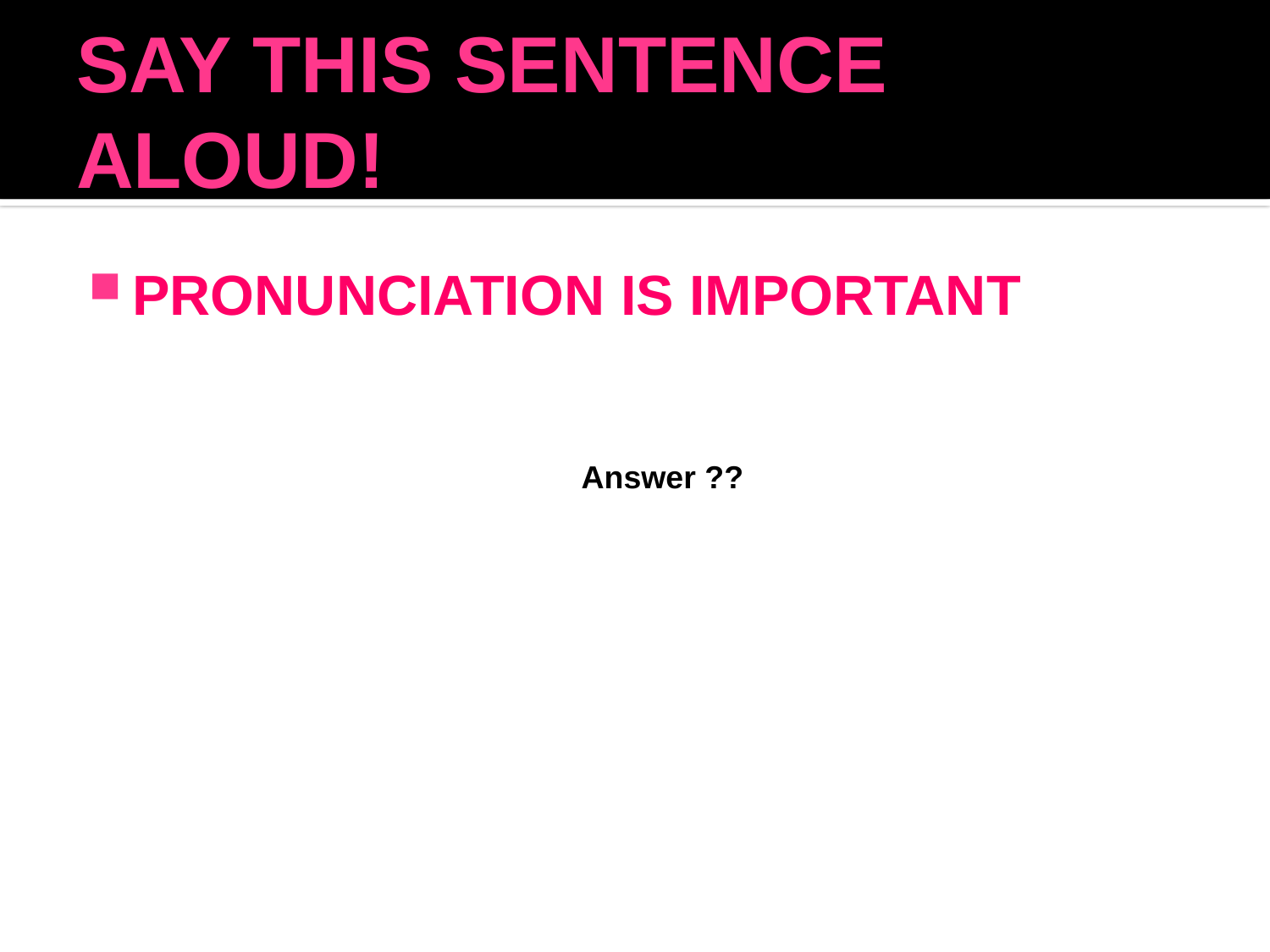

# SAY THIS SENTENCE ALOUD!
PRONUNCIATION IS IMPORTANT
Answer ??